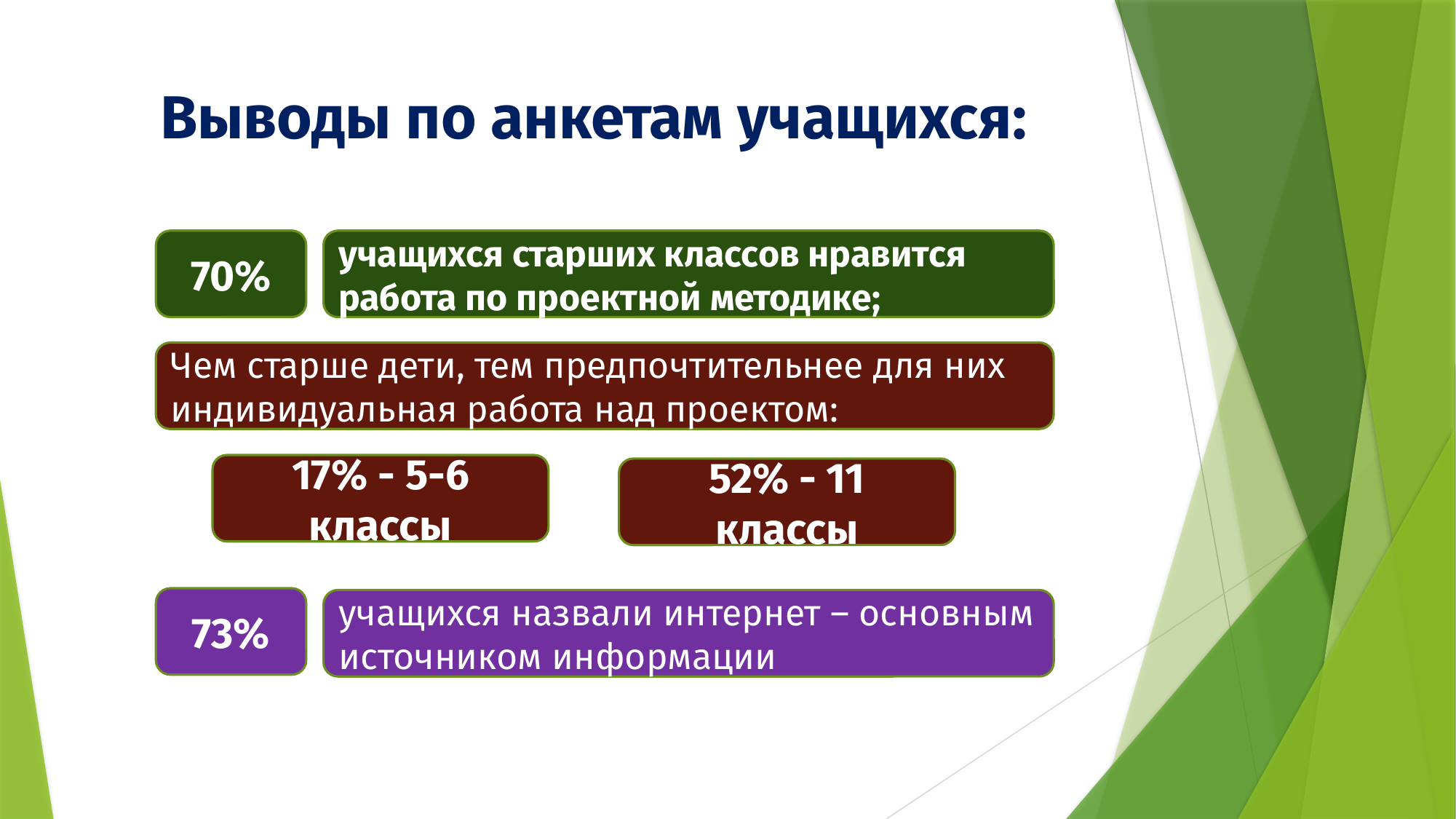

# Выводы по анкетам учащихся:

учащихся старших классов нравится работа по проектной методике;
70%
Чем старше дети, тем предпочтительнее для них индивидуальная работа над проектом:
17% - 5-6 классы
52% - 11 классы
73%
учащихся назвали интернет – основным источником информации